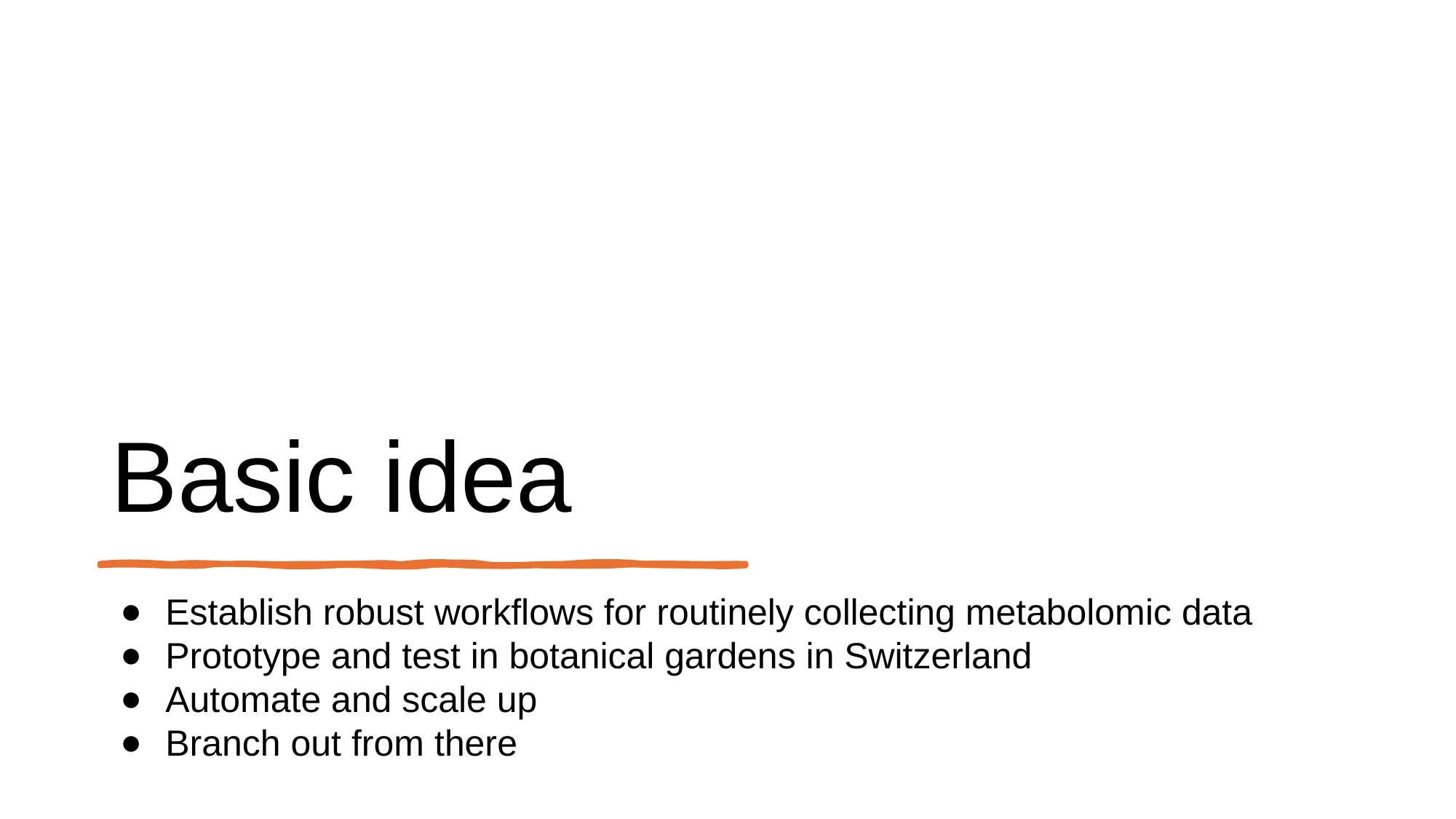

# Basic idea

Establish robust workflows for routinely collecting metabolomic data
Prototype and test in botanical gardens in Switzerland
Automate and scale up
Branch out from there